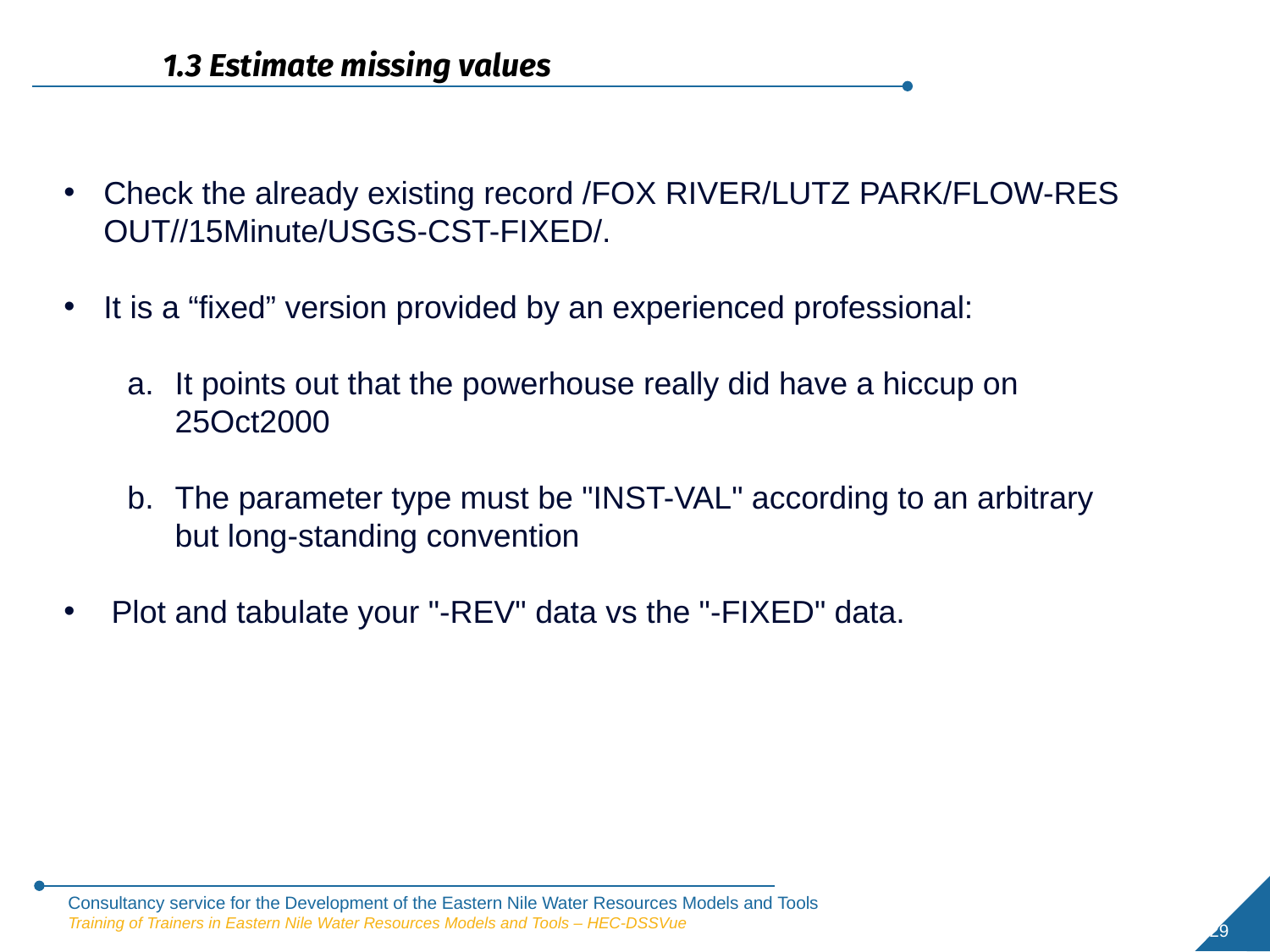

1.3 Estimate missing values
Check the already existing record /FOX RIVER/LUTZ PARK/FLOW-RES OUT//15Minute/USGS-CST-FIXED/.

It is a “fixed” version provided by an experienced professional:

It points out that the powerhouse really did have a hiccup on 25Oct2000

The parameter type must be "INST-VAL" according to an arbitrary but long-standing convention

Plot and tabulate your "-REV" data vs the "-FIXED" data.